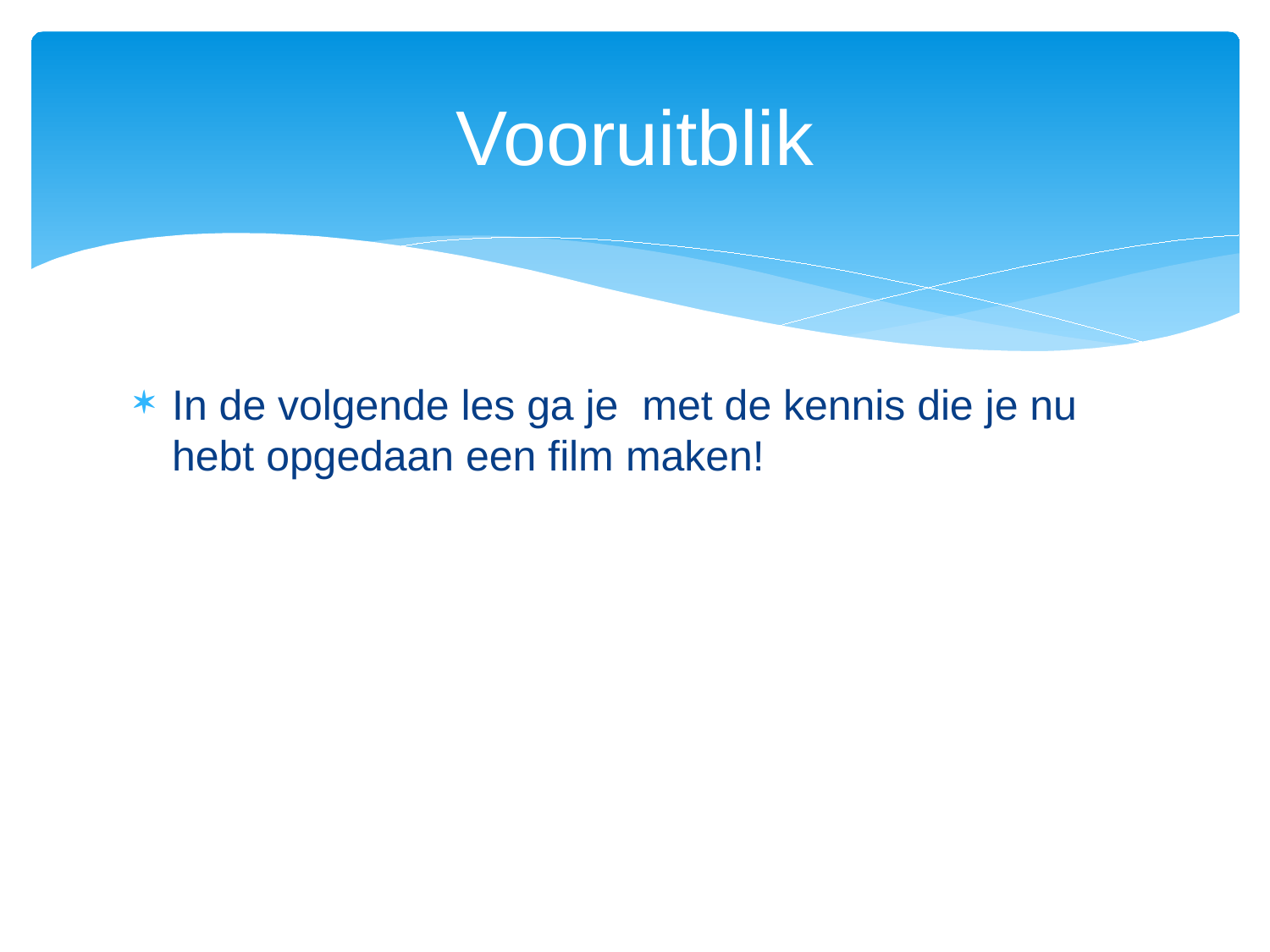

# Vooruitblik
In de volgende les ga je  met de kennis die je nu hebt opgedaan een film maken!